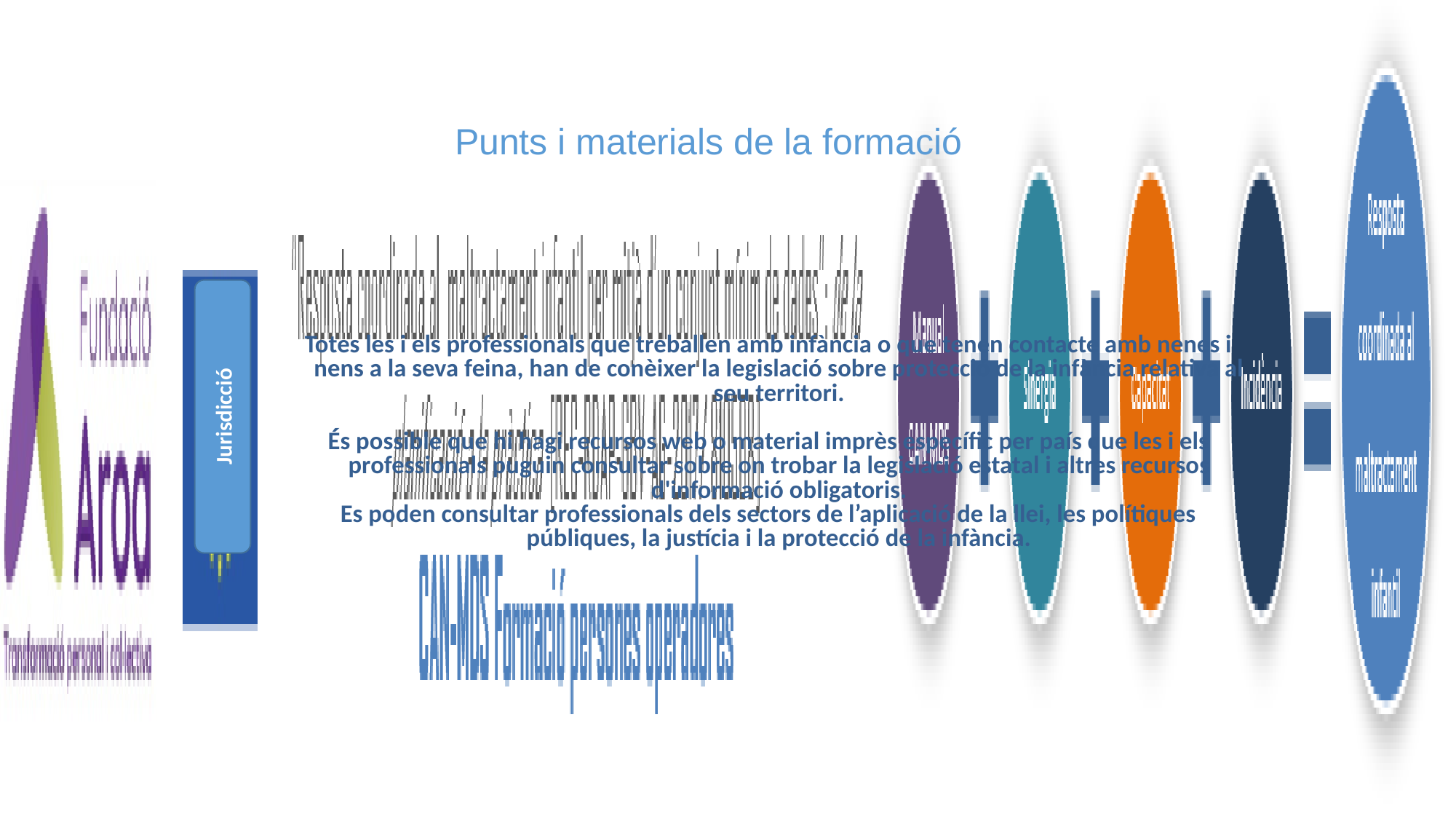

Punts i materials de la formació

Totes les i els professionals que treballen amb infància o que tenen contacte amb nenes i nens a la seva feina, han de conèixer la legislació sobre protecció de la infància relativa al seu territori.

És possible que hi hagi recursos web o material imprès específic per país que les i els professionals puguin consultar sobre on trobar la legislació estatal i altres recursos d'informació obligatoris.
Es poden consultar professionals dels sectors de l’aplicació de la llei, les polítiques públiques, la justícia i la protecció de la infància.
Jurisdicció